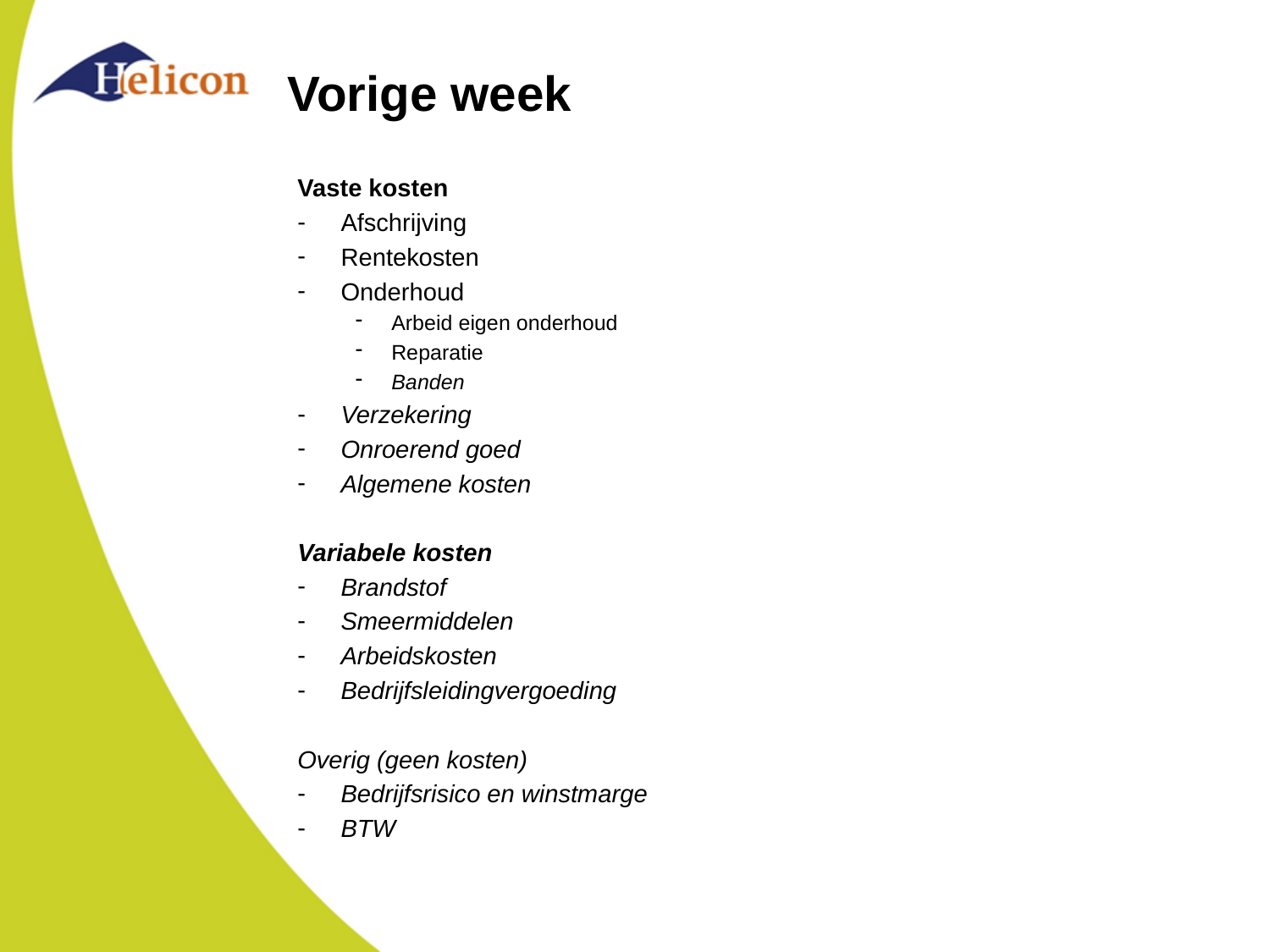

# Vorige week
Vaste kosten
Afschrijving
Rentekosten
Onderhoud
Arbeid eigen onderhoud
Reparatie
Banden
Verzekering
Onroerend goed
Algemene kosten

Variabele kosten
Brandstof
Smeermiddelen
Arbeidskosten
Bedrijfsleidingvergoeding

Overig (geen kosten)
Bedrijfsrisico en winstmarge
BTW